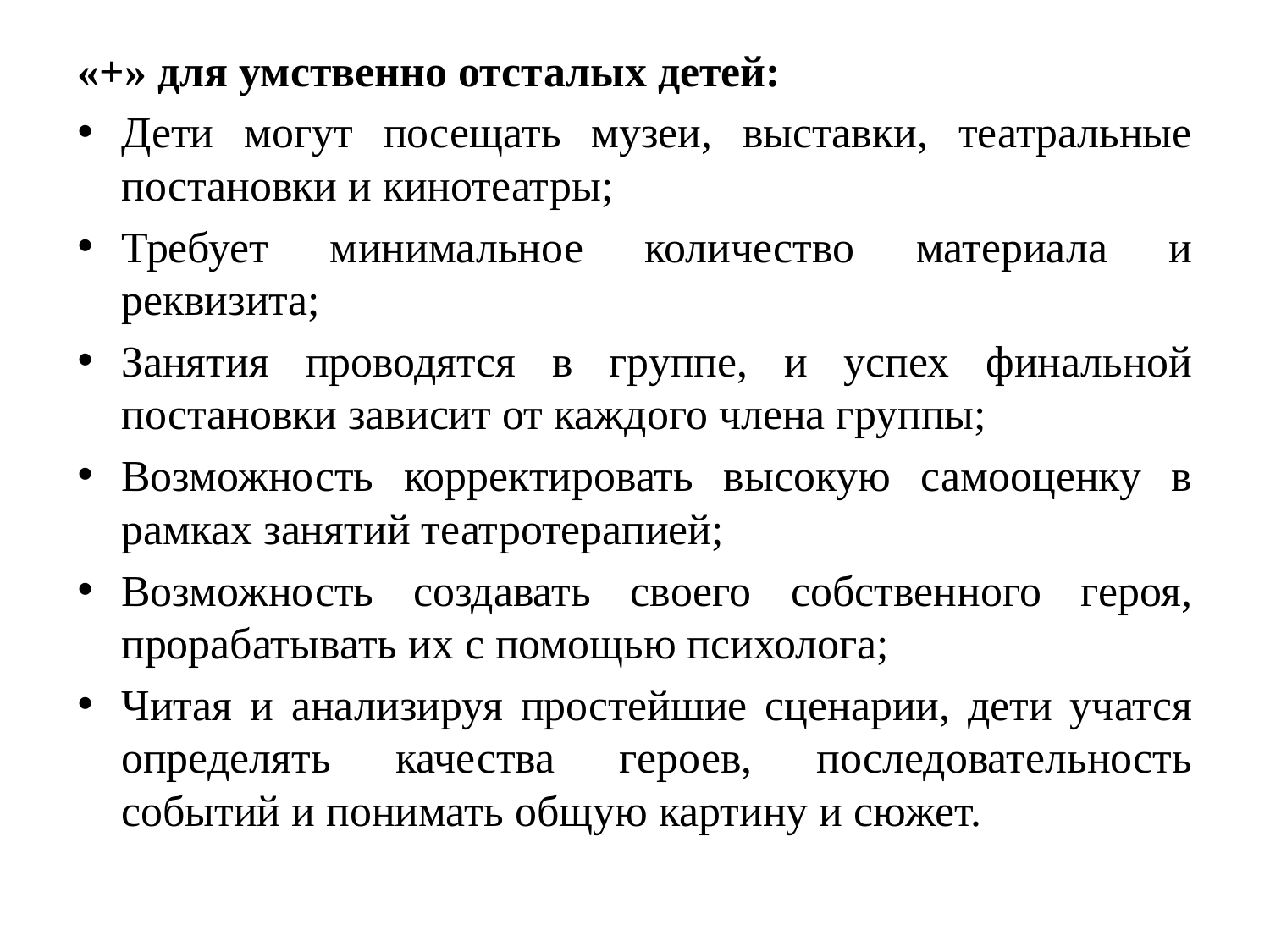

«+» для умственно отсталых детей:
Дети могут посещать музеи, выставки, театральные постановки и кинотеатры;
Требует минимальное количество материала и реквизита;
Занятия проводятся в группе, и успех финальной постановки зависит от каждого члена группы;
Возможность корректировать высокую самооценку в рамках занятий театротерапией;
Возможность создавать своего собственного героя, прорабатывать их с помощью психолога;
Читая и анализируя простейшие сценарии, дети учатся определять качества героев, последовательность событий и понимать общую картину и сюжет.

#